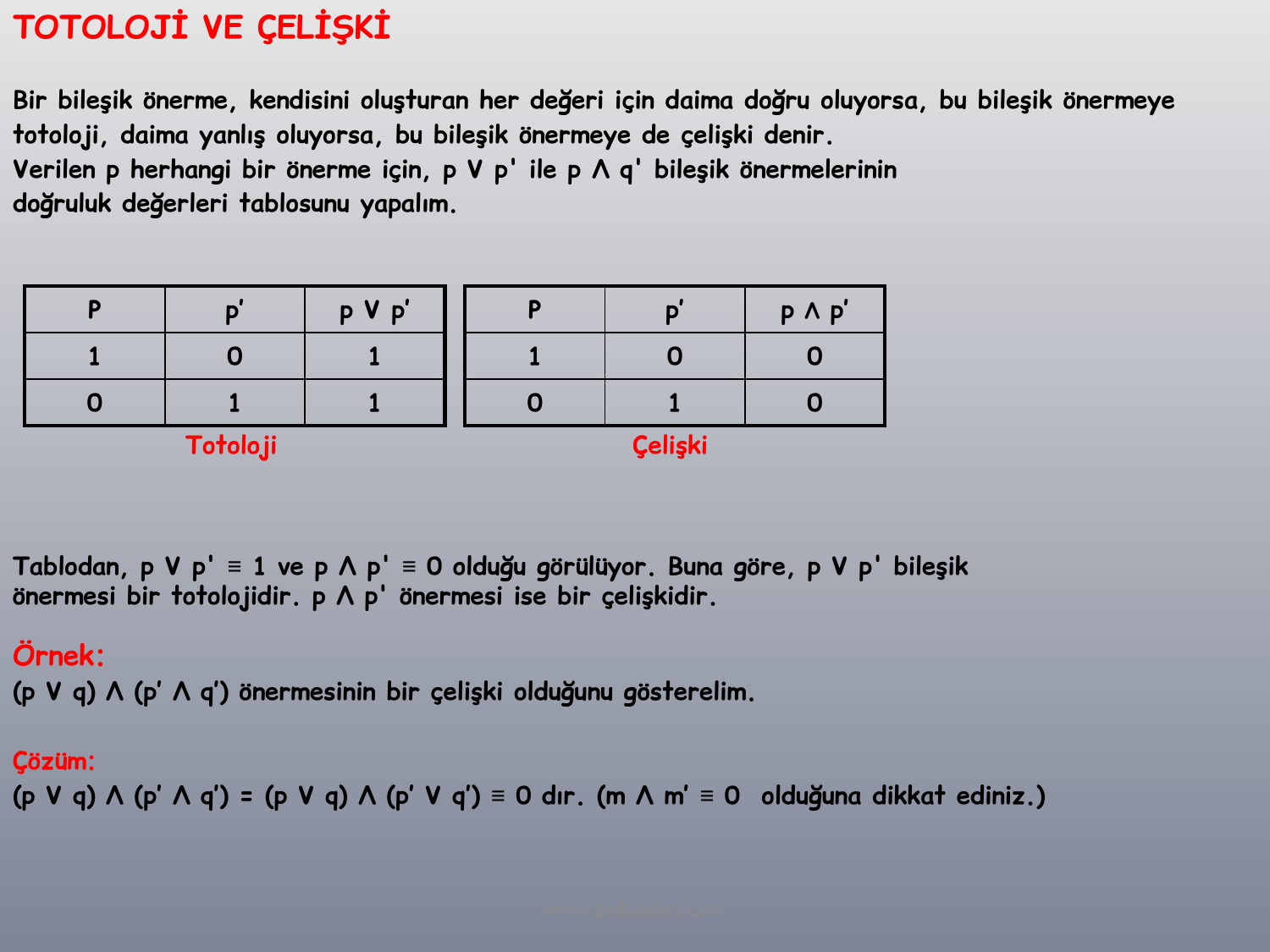

TOTOLOJİ VE ÇELİŞKİ

Bir bileşik önerme, kendisini oluşturan her değeri için daima doğru oluyorsa, bu bileşik önermeye
totoloji, daima yanlış oluyorsa, bu bileşik önermeye de çelişki denir.
Verilen p herhangi bir önerme için, p V p' ile p Λ q' bileşik önermelerinin
doğruluk değerleri tablosunu yapalım.

                Totoloji                                 Çelişki

Örnek:
(p V q) Λ (p’ Λ q’) önermesinin bir çelişki olduğunu gösterelim.

Çözüm:
(p V q) Λ (p’ Λ q’) = (p V q) Λ (p’ V q’) ≡ 0 dır. (m Λ m’ ≡ 0  olduğuna dikkat ediniz.)

| P | p’ | p V p’ |
| --- | --- | --- |
| 1 | 0 | 1 |
| 0 | 1 | 1 |
| P | p’ | p Λ p’ |
| --- | --- | --- |
| 1 | 0 | 0 |
| 0 | 1 | 0 |
Tablodan, p V p' ≡ 1 ve p Λ p' ≡ 0 olduğu görülüyor. Buna göre, p V p' bileşik
önermesi bir totolojidir. p Λ p' önermesi ise bir çelişkidir.
www.globalders.com